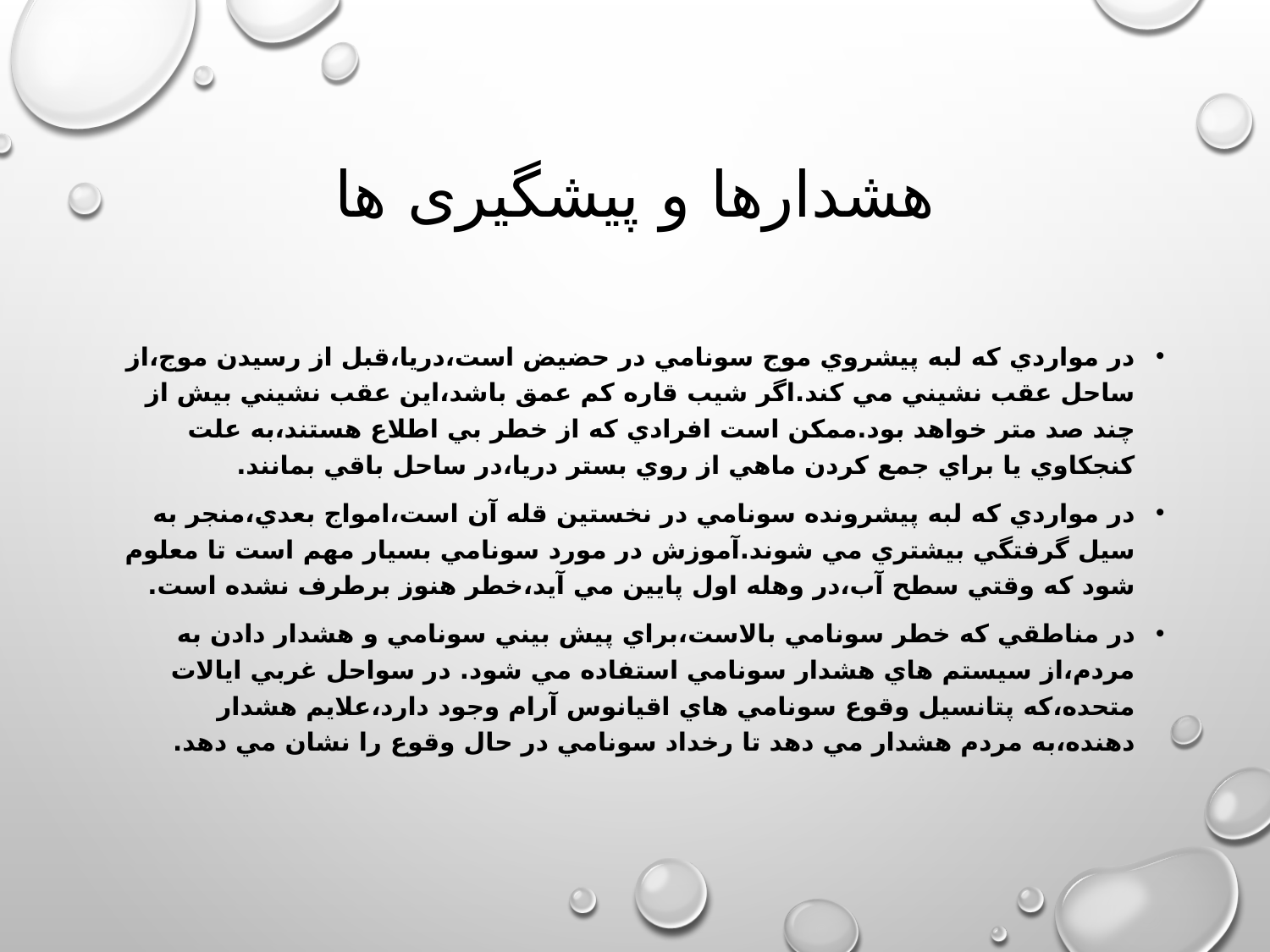

# هشدارها و پیشگیری ها
در مواردي كه لبه پيشروي موج سونامي در حضيض است،دريا،قبل از رسيدن موج،از ساحل عقب نشيني مي كند.اگر شيب قاره كم عمق باشد،اين عقب نشيني بيش از چند صد متر خواهد بود.ممكن است افرادي كه از خطر بي اطلاع هستند،به علت كنجكاوي يا براي جمع كردن ماهي از روي بستر دريا،در ساحل باقي بمانند.
در مواردي كه لبه پيشرونده سونامي در نخستين قله آن است،امواج بعدي،منجر به سيل گرفتگي بيشتري مي شوند.آموزش در مورد سونامي بسيار مهم است تا معلوم شود كه وقتي سطح آب،در وهله اول پايين مي آيد،خطر هنوز برطرف نشده است.
در مناطقي كه خطر سونامي بالاست،براي پيش بيني سونامي و هشدار دادن به مردم،از سيستم هاي هشدار سونامي استفاده مي شود. در سواحل غربي ايالات متحده،كه پتانسيل وقوع سونامي هاي اقيانوس آرام وجود دارد،علايم هشدار دهنده،به مردم هشدار مي دهد تا رخداد سونامي در حال وقوع را نشان مي دهد.